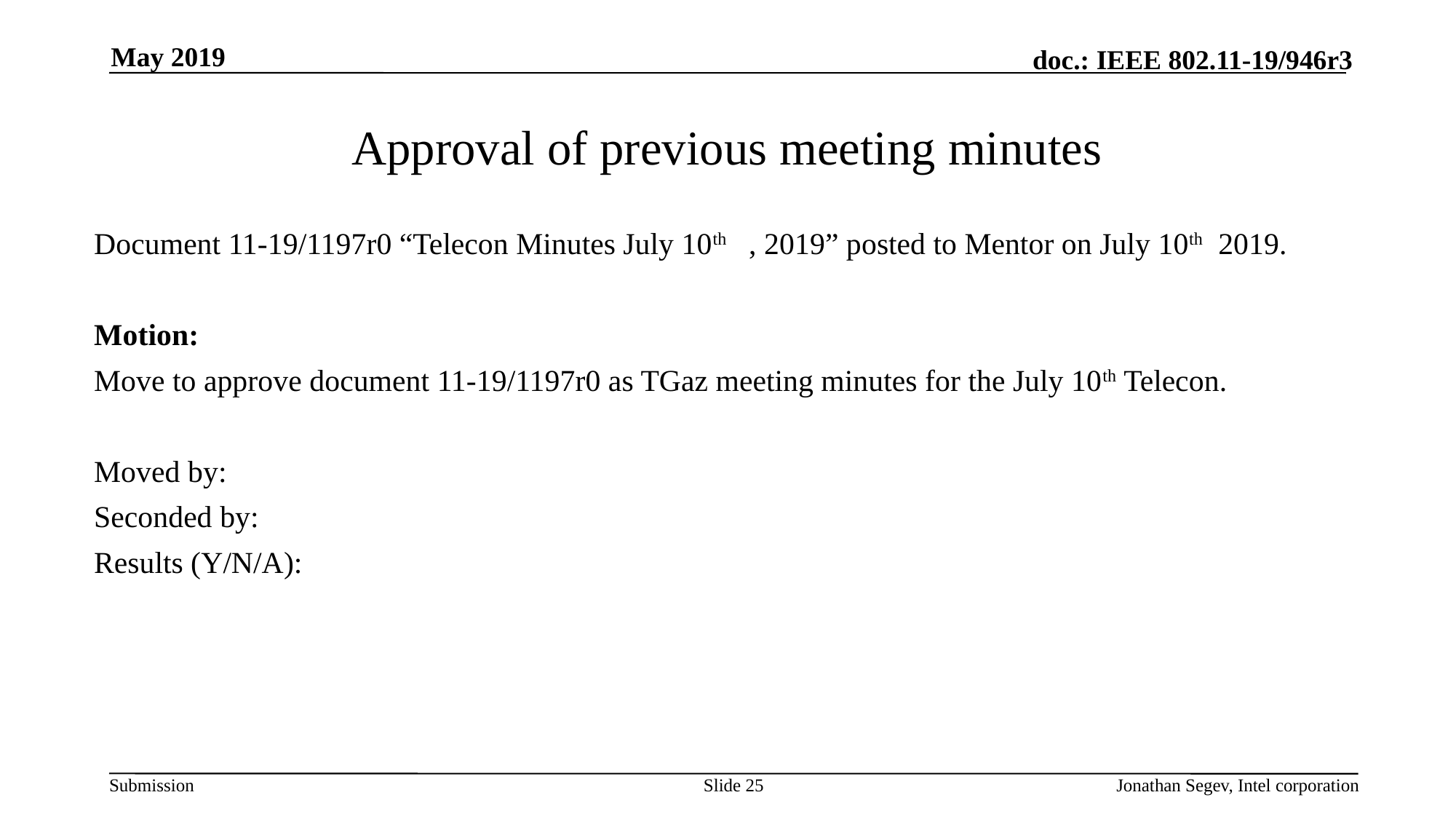

May 2019
# Approval of previous meeting minutes
Document 11-19/1197r0 “Telecon Minutes July 10th	, 2019” posted to Mentor on July 10th  2019.

Motion:
Move to approve document 11-19/1197r0 as TGaz meeting minutes for the July 10th Telecon.

Moved by:
Seconded by:
Results (Y/N/A):
Slide 25
Jonathan Segev, Intel corporation